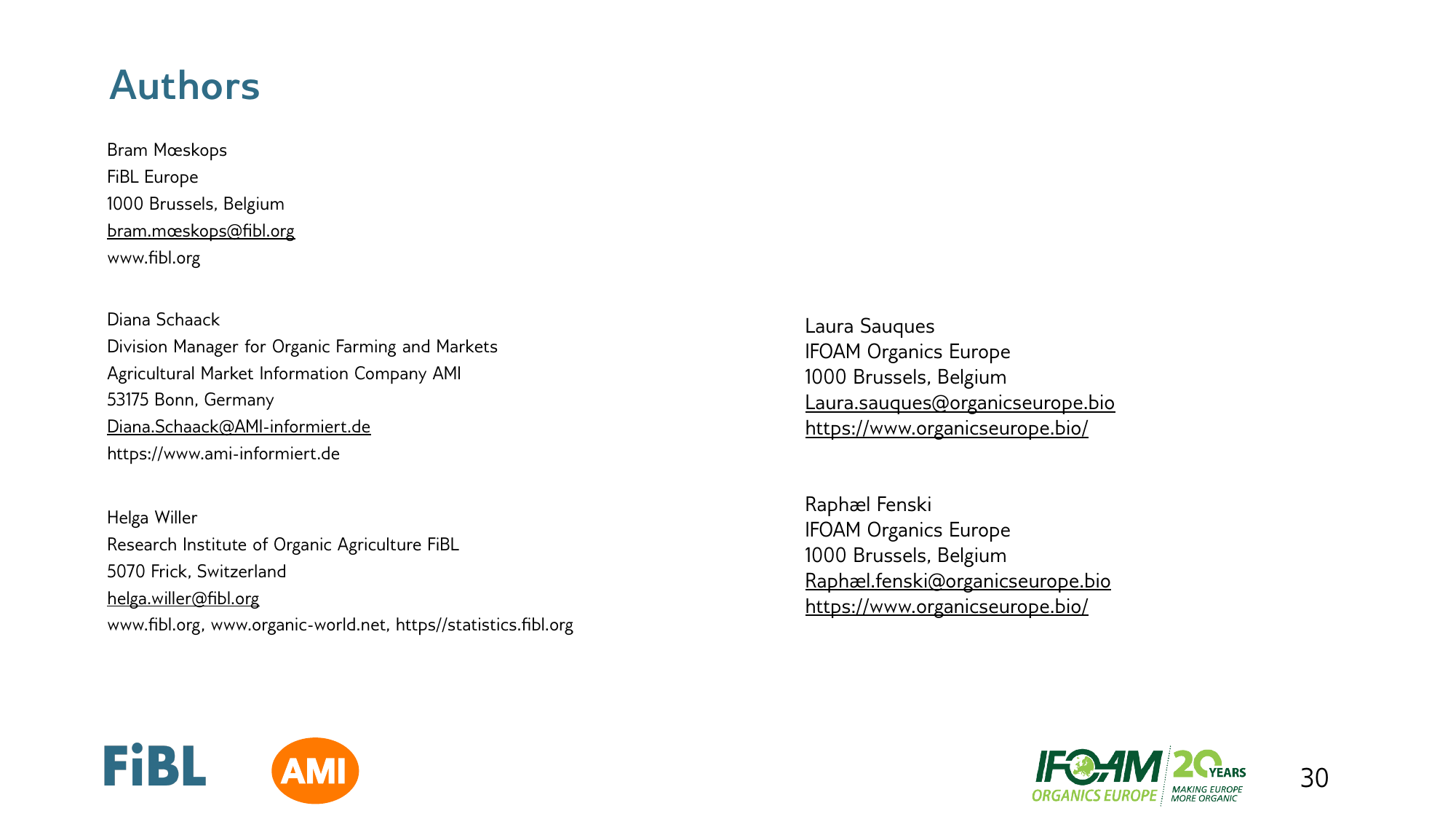

# Authors

Laura Sauques
IFOAM Organics Europe
1000 Brussels, Belgium
Laura.sauques@organicseurope.bio
https://www.organicseurope.bio/

Raphael Fenski
IFOAM Organics Europe
1000 Brussels, Belgium
Raphael.fenski@organicseurope.bio
https://www.organicseurope.bio/

Bram Moeskops
FiBL Europe
1000 Brussels, Belgium
bram.moeskops@fibl.org
www.fibl.org
Diana Schaack
Division Manager for Organic Farming and Markets
Agricultural Market Information Company AMI
53175 Bonn, Germany
Diana.Schaack@AMI-informiert.de
https://www.ami-informiert.de

Helga Willer
Research Institute of Organic Agriculture FiBL
5070 Frick, Switzerland
helga.willer@fibl.org
www.fibl.org, www.organic-world.net, https//statistics.fibl.org